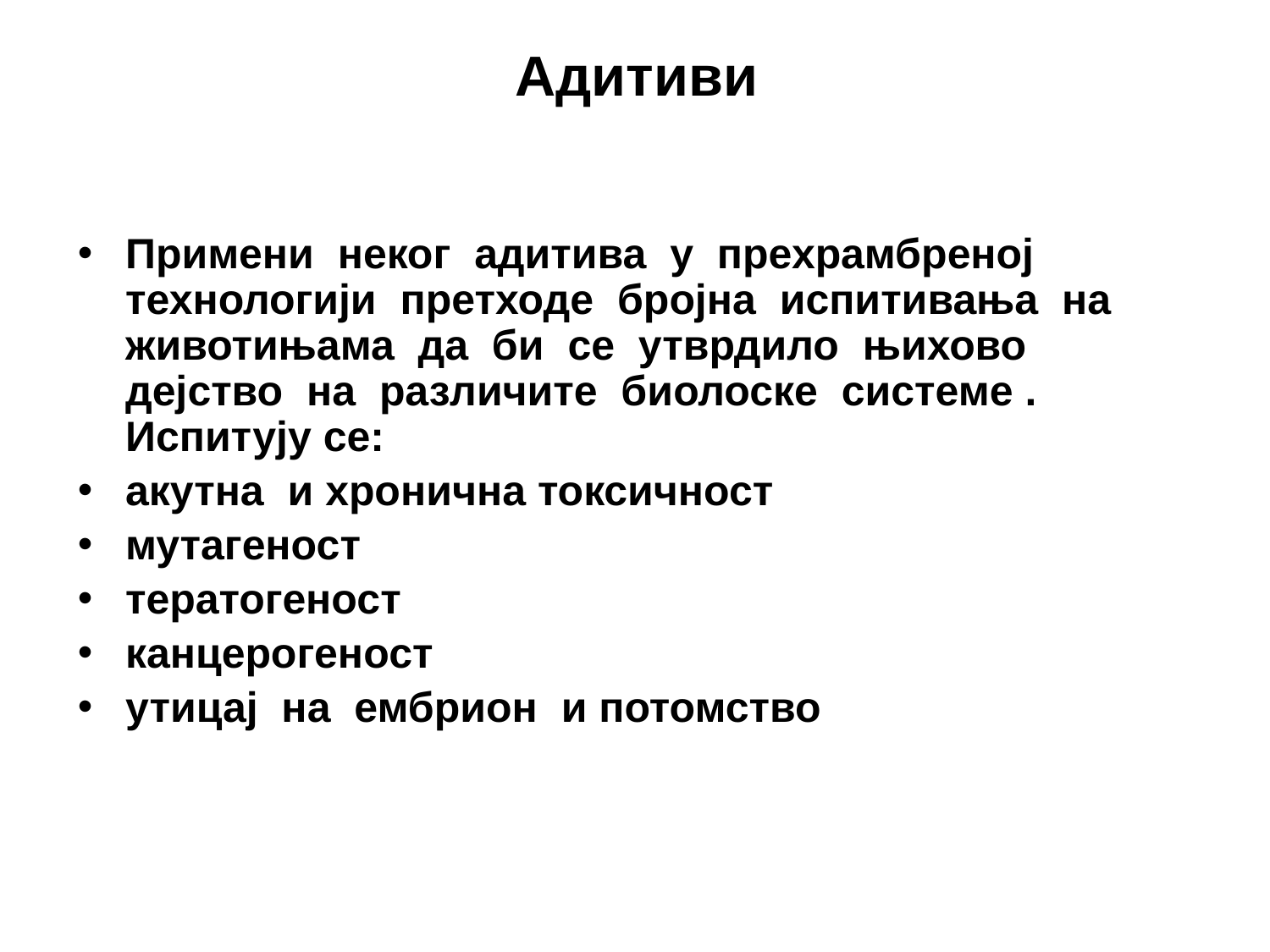

Адитиви
Примени  неког  адитива  у  прехрамбреној  технологији  претходе  бројна  испитивања  на  животињама  да  би  се  утврдило  њихово  дејство  на  различите  биолоске  системе .  Испитују се:
акутна  и хронична токсичност
мутагеност
тератогеност
канцерогеност
утицај  на  ембрион  и потомство